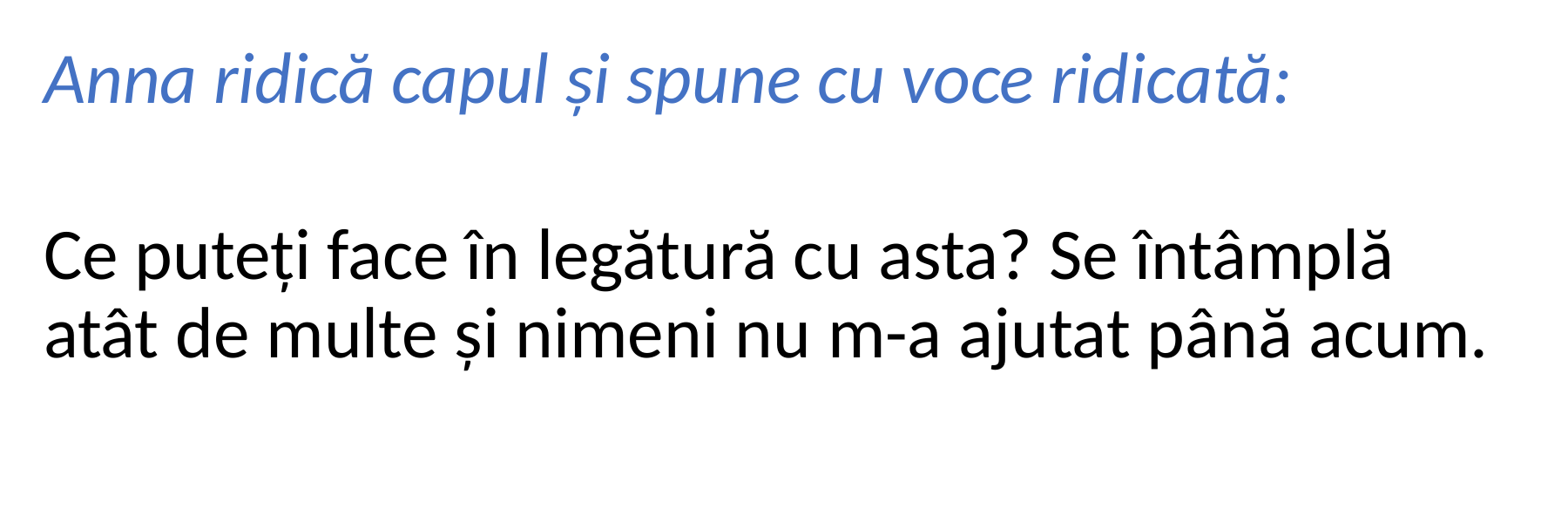

Anna ridică capul și spune cu voce ridicată:

Ce puteți face în legătură cu asta? Se întâmplă atât de multe și nimeni nu m-a ajutat până acum.